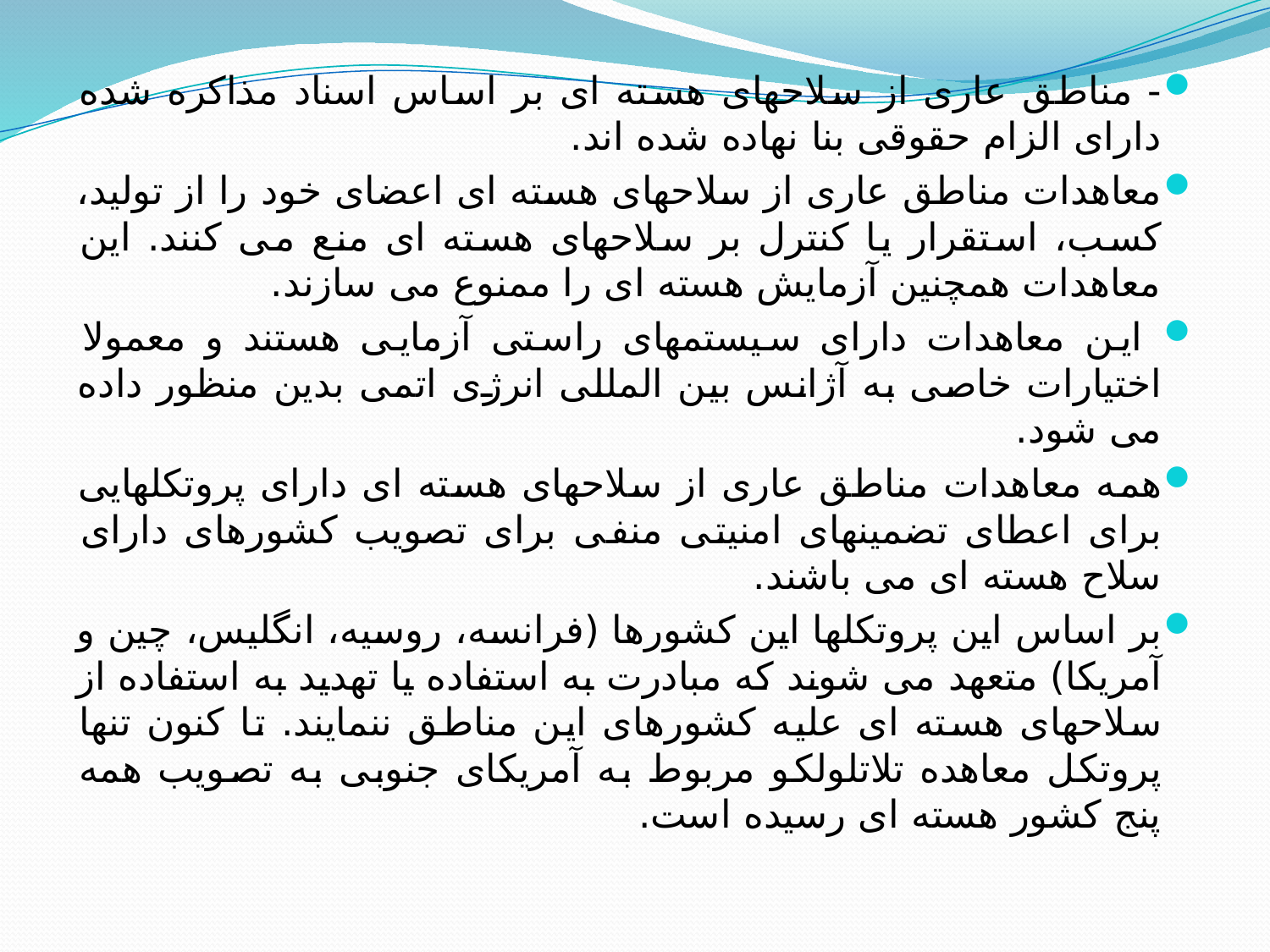

- مناطق عاری از سلاحهای هسته ای بر اساس اسناد مذاکره شده دارای الزام حقوقی بنا نهاده شده اند.
معاهدات مناطق عاری از سلاحهای هسته ای اعضای خود را از تولید، کسب، استقرار یا کنترل بر سلاحهای هسته ای منع می کنند. این معاهدات همچنین آزمایش هسته ای را ممنوع می سازند.
 این معاهدات دارای سیستمهای راستی آزمایی هستند و معمولا اختیارات خاصی به آژانس بین المللی انرژی اتمی بدین منظور داده می شود.
همه معاهدات مناطق عاری از سلاحهای هسته ای دارای پروتکلهایی برای اعطای تضمینهای امنیتی منفی برای تصویب کشورهای دارای سلاح هسته ای می باشند.
بر اساس این پروتکلها این کشورها (فرانسه، روسیه، انگلیس، چین و آمریکا) متعهد می شوند که مبادرت به استفاده یا تهدید به استفاده از سلاحهای هسته ای علیه کشورهای این مناطق ننمایند. تا کنون تنها پروتکل معاهده تلاتلولکو مربوط به آمریکای جنوبی به تصویب همه پنج کشور هسته ای رسیده است.